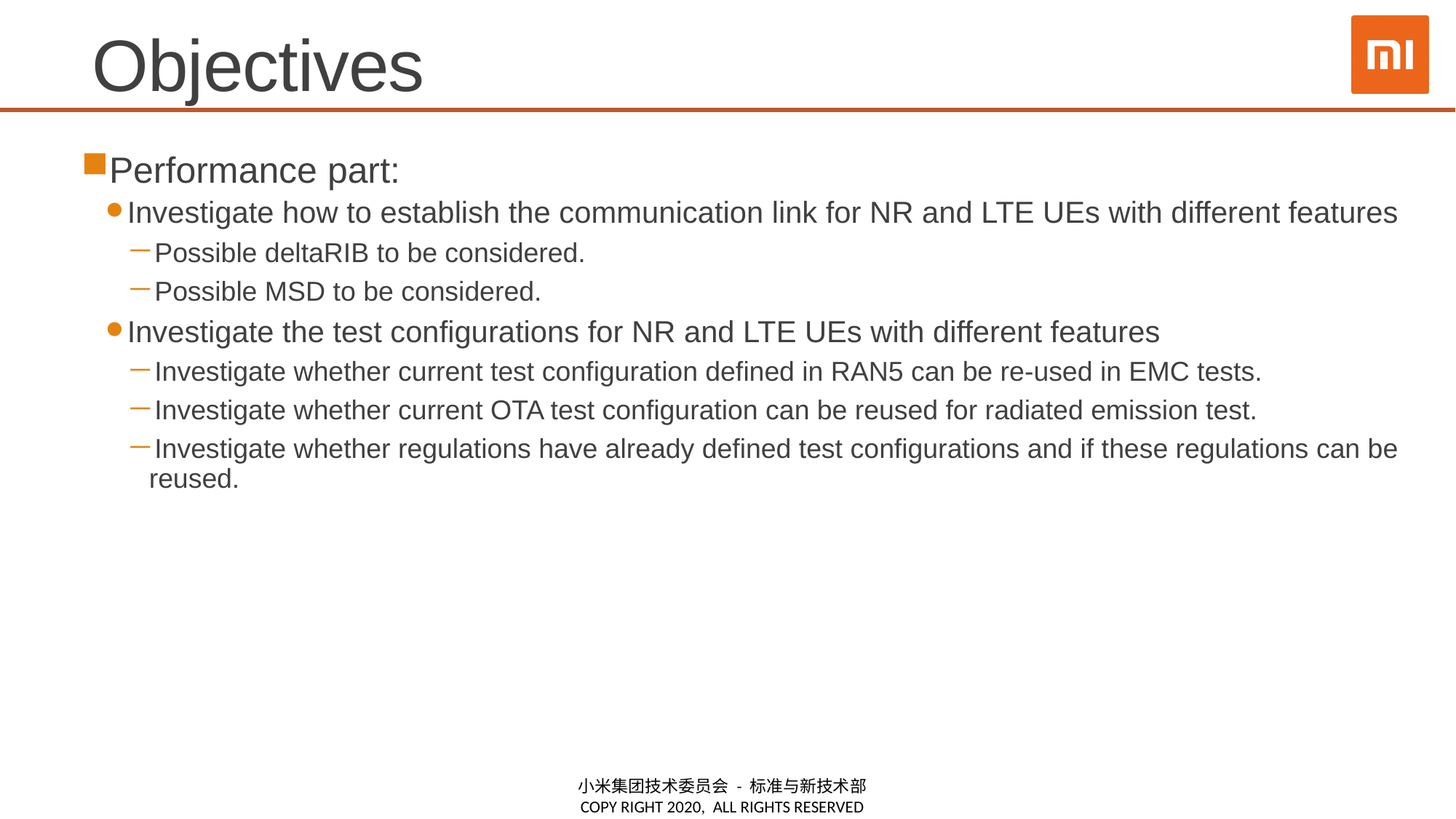

# Objectives
Performance part:
Investigate how to establish the communication link for NR and LTE UEs with different features
Possible deltaRIB to be considered.
Possible MSD to be considered.
Investigate the test configurations for NR and LTE UEs with different features
Investigate whether current test configuration defined in RAN5 can be re-used in EMC tests.
Investigate whether current OTA test configuration can be reused for radiated emission test.
Investigate whether regulations have already defined test configurations and if these regulations can be reused.